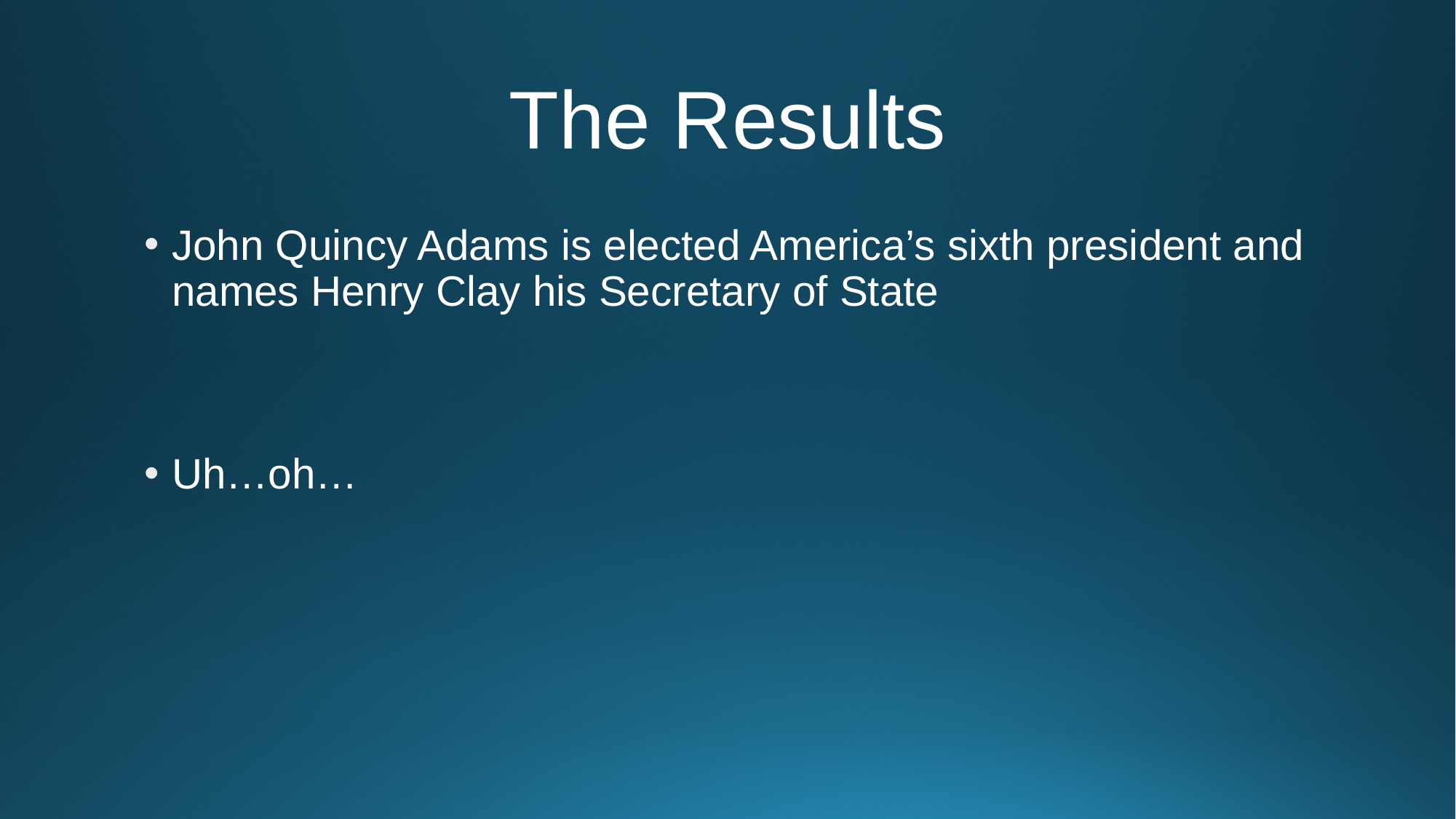

# The Results
John Quincy Adams is elected America’s sixth president and names Henry Clay his Secretary of State

Uh…oh…